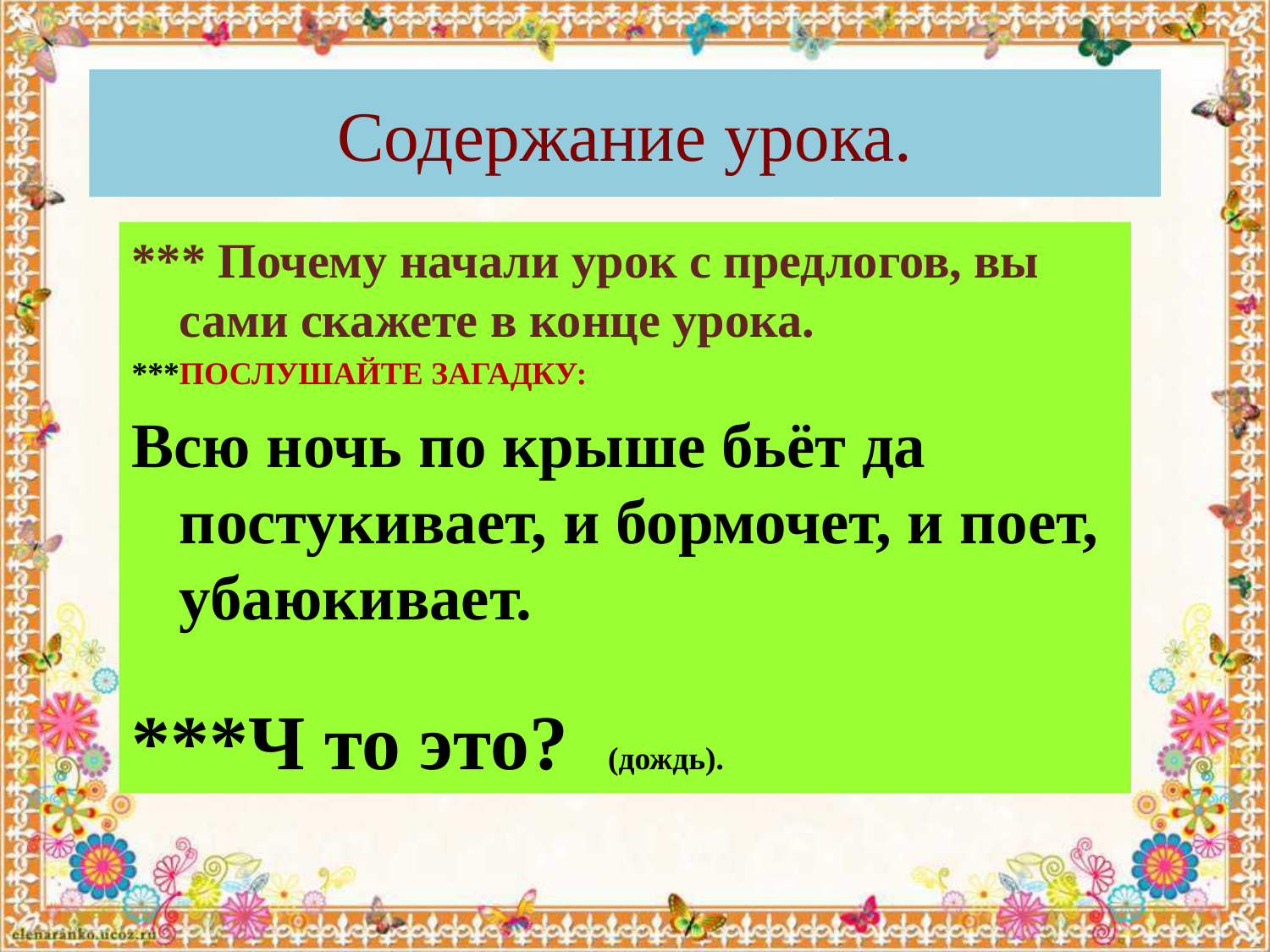

# Содержание урока.
*** Почему начали урок с предлогов, вы сами скажете в конце урока.
***ПОСЛУШАЙТЕ ЗАГАДКУ:
Всю ночь по крыше бьёт да постукивает, и бормочет, и поет, убаюкивает.

***Ч то это?  (дождь).